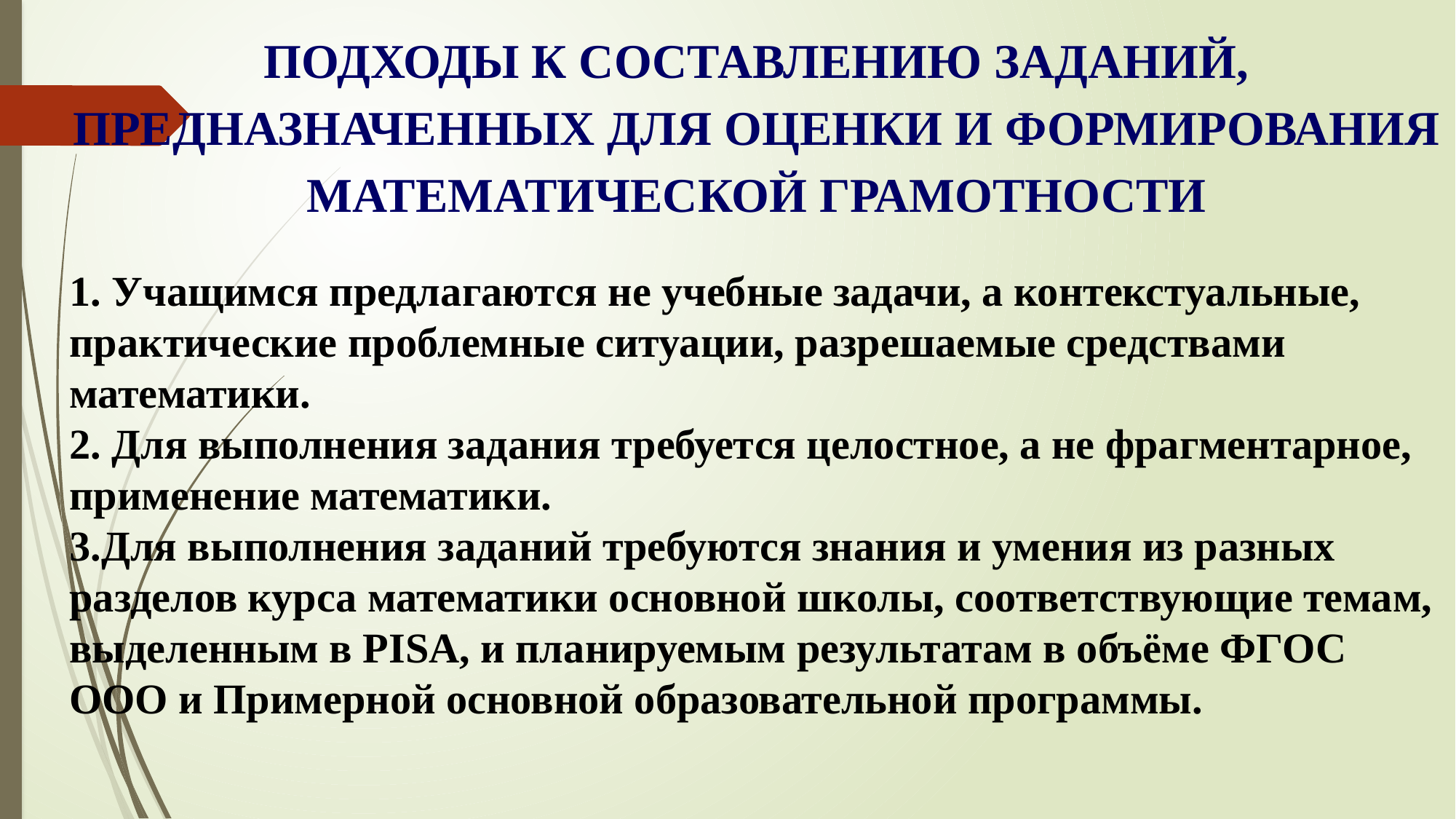

ПОДХОДЫ К СОСТАВЛЕНИЮ ЗАДАНИЙ, ПРЕДНАЗНАЧЕННЫХ ДЛЯ ОЦЕНКИ И ФОРМИРОВАНИЯ МАТЕМАТИЧЕСКОЙ ГРАМОТНОСТИ
1. Учащимся предлагаются не учебные задачи, а контекстуальные, практические проблемные ситуации, разрешаемые средствами математики.
2. Для выполнения задания требуется целостное, а не фрагментарное, применение математики.
3.Для выполнения заданий требуются знания и умения из разных разделов курса математики основной школы, соответствующие темам, выделенным в PISA, и планируемым результатам в объёме ФГОС ООО и Примерной основной образовательной программы.